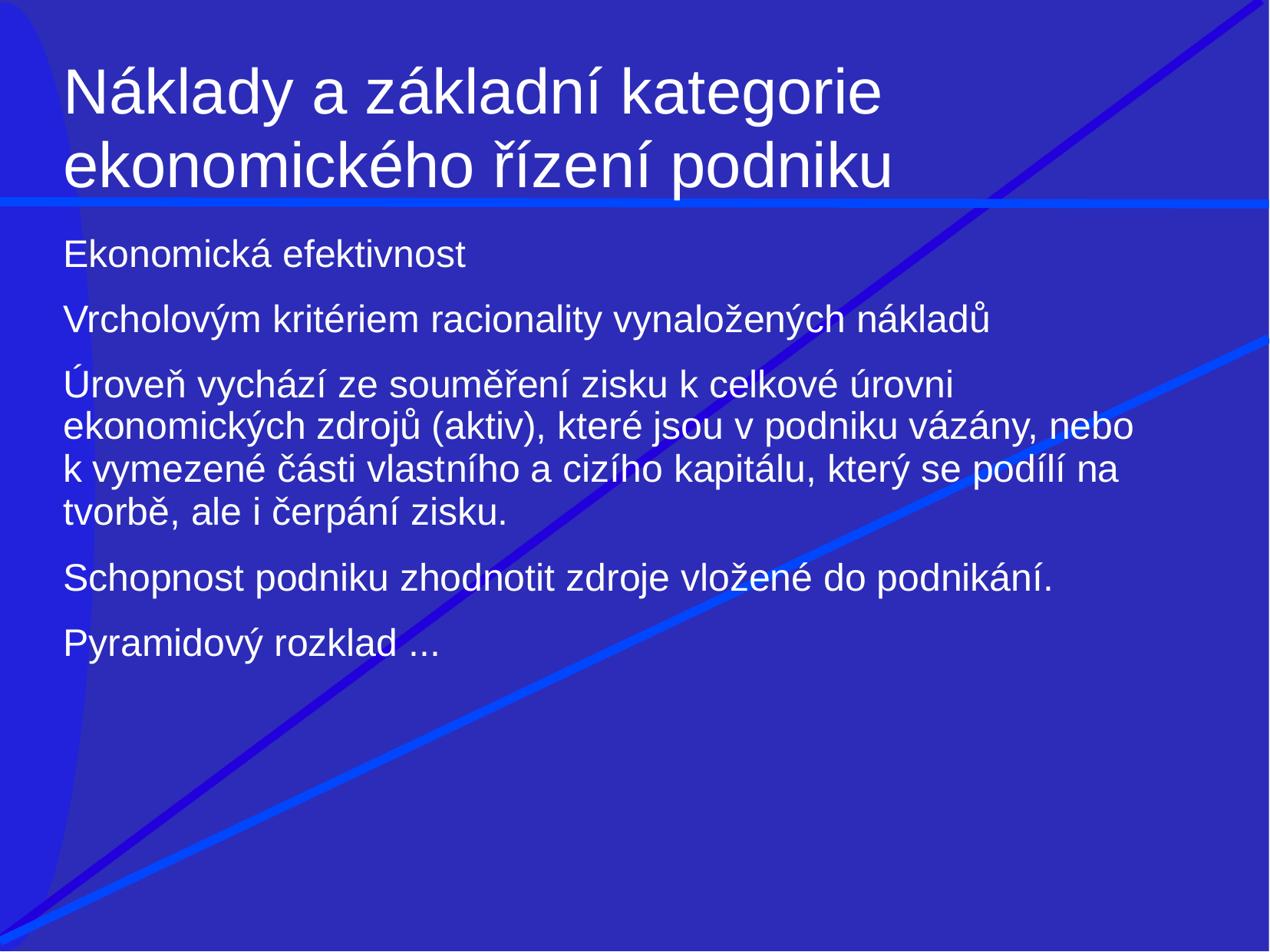

# Náklady a základní kategorie
ekonomického řízení podniku
Ekonomická efektivnost
Vrcholovým kritériem racionality vynaložených nákladů Úroveň vychází ze souměření zisku k celkové úrovni
ekonomických zdrojů (aktiv), které jsou v podniku vázány, nebo k vymezené části vlastního a cizího kapitálu, který se podílí na tvorbě, ale i čerpání zisku.
Schopnost podniku zhodnotit zdroje vložené do podnikání.
Pyramidový rozklad ...